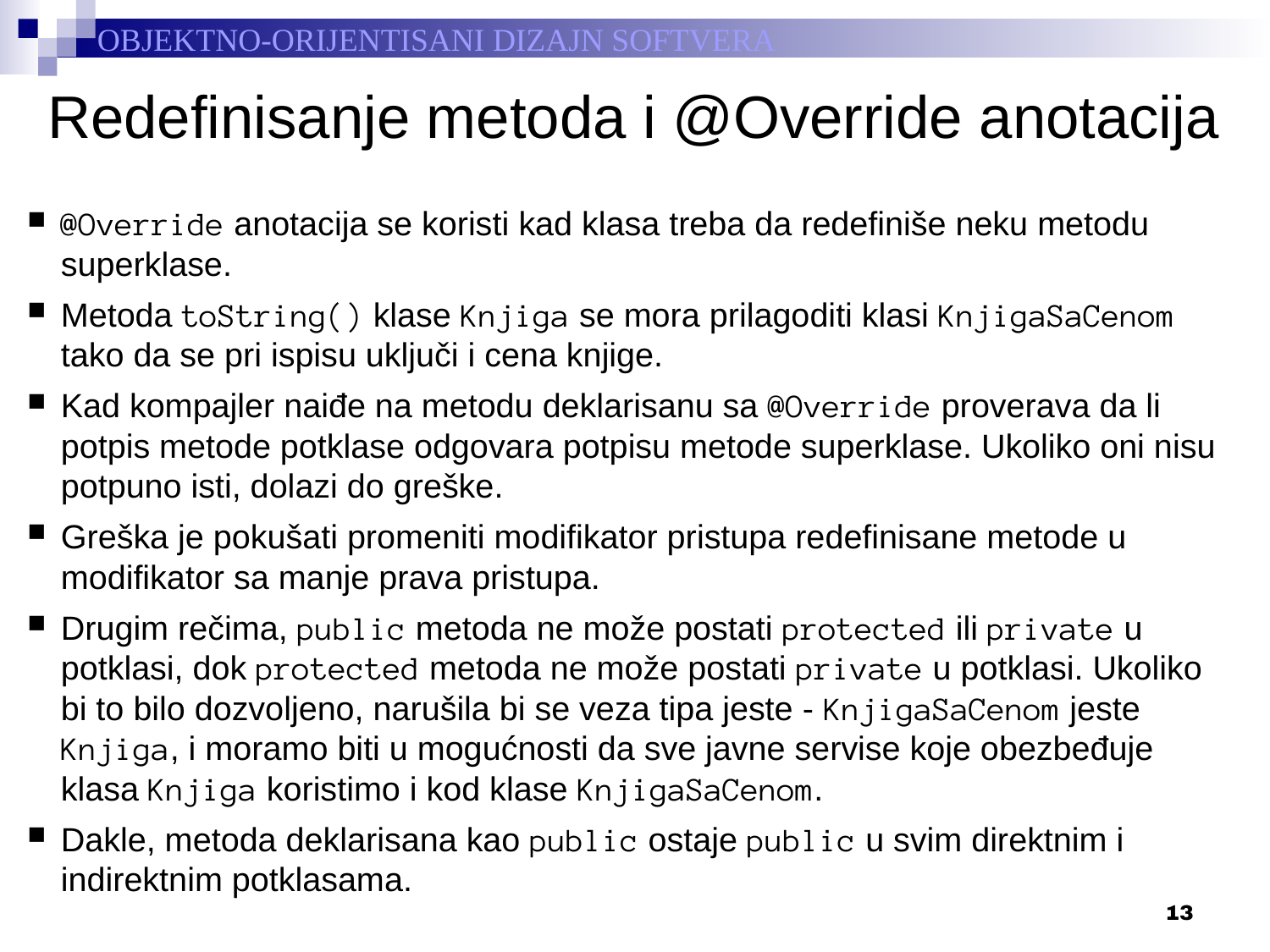

# Redefinisanje metoda i @Override anotacija
@Override anotacija se koristi kad klasa treba da redefiniše neku metodu superklase.
Metoda toString() klase Knjiga se mora prilagoditi klasi KnjigaSaCenom tako da se pri ispisu uključi i cena knjige.
Kad kompajler naiđe na metodu deklarisanu sa @Override proverava da li potpis metode potklase odgovara potpisu metode superklase. Ukoliko oni nisu potpuno isti, dolazi do greške.
Greška je pokušati promeniti modifikator pristupa redefinisane metode u modifikator sa manje prava pristupa.
Drugim rečima, public metoda ne može postati protected ili private u potklasi, dok protected metoda ne može postati private u potklasi. Ukoliko bi to bilo dozvoljeno, narušila bi se veza tipa jeste - KnjigaSaCenom jeste Knjiga, i moramo biti u mogućnosti da sve javne servise koje obezbeđuje klasa Knjiga koristimo i kod klase KnjigaSaCenom.
Dakle, metoda deklarisana kao public ostaje public u svim direktnim i indirektnim potklasama.
13